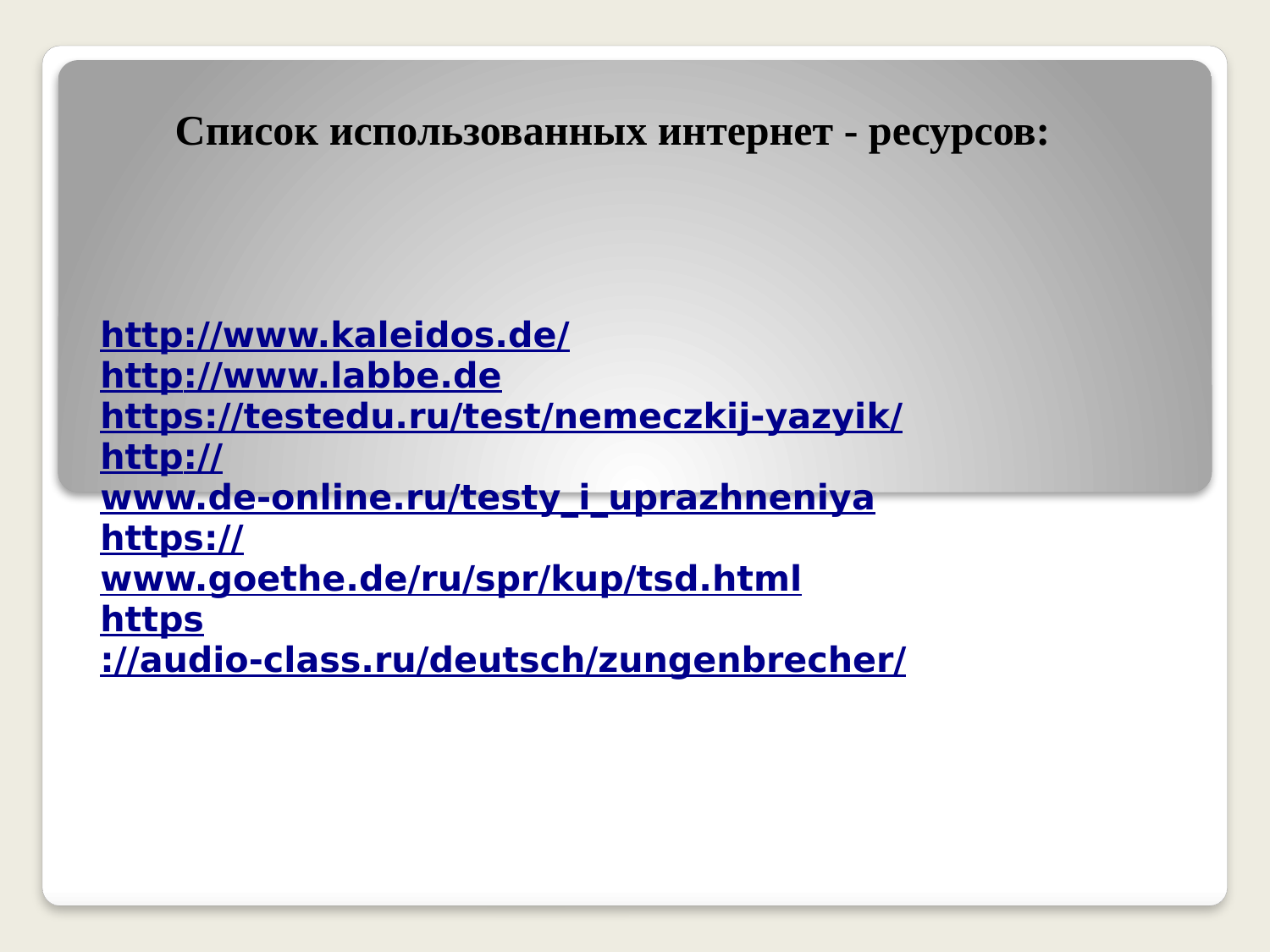

# Список использованных интернет - ресурсов:
http://www.kaleidos.de/
http://www.labbe.de
https://testedu.ru/test/nemeczkij-yazyik/
http://www.de-online.ru/testy_i_uprazhneniya
https://www.goethe.de/ru/spr/kup/tsd.html
https://audio-class.ru/deutsch/zungenbrecher/